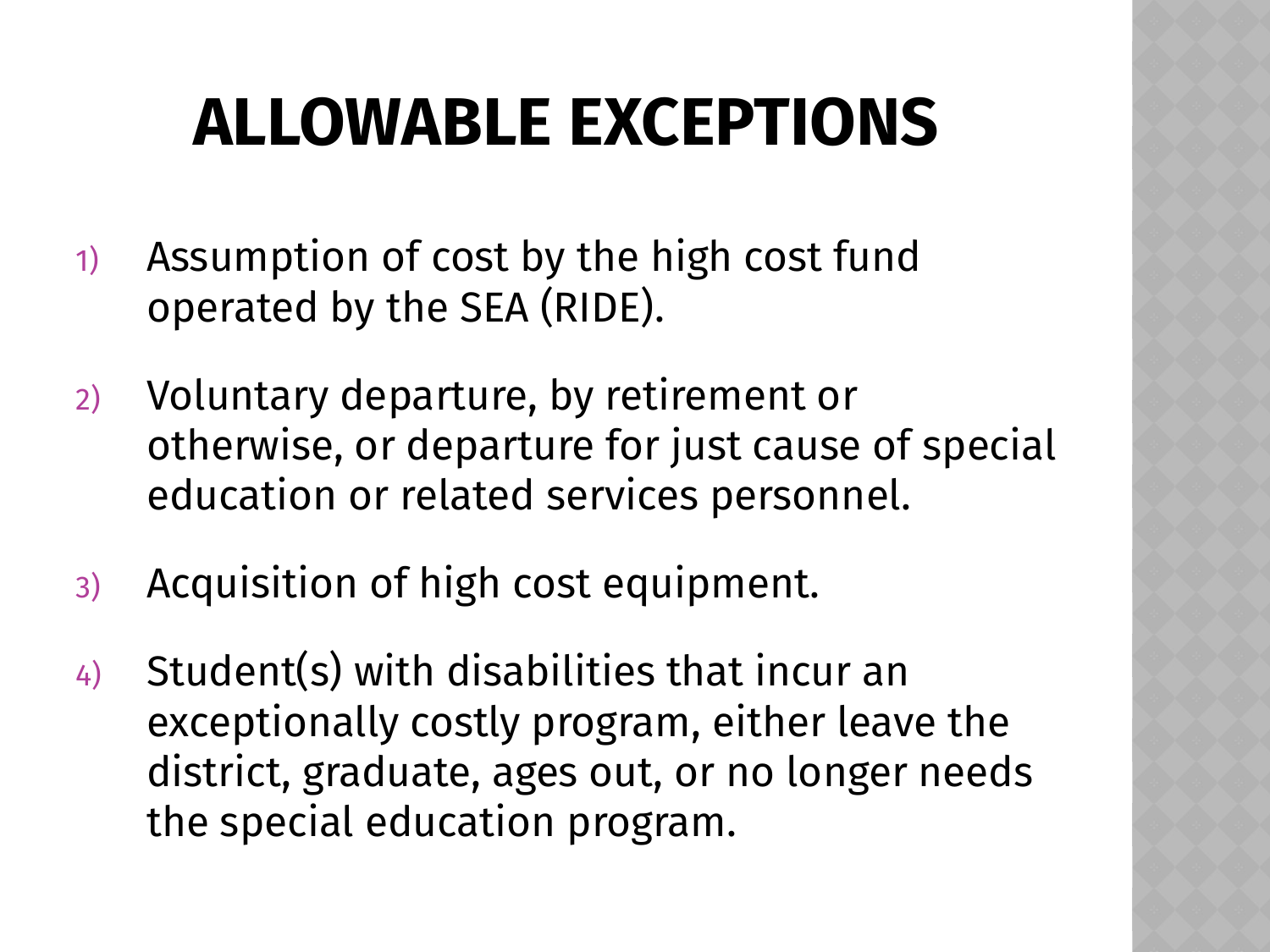

# Allowable exceptions
Assumption of cost by the high cost fund operated by the SEA (RIDE).

Voluntary departure, by retirement or otherwise, or departure for just cause of special education or related services personnel.

Acquisition of high cost equipment.

Student(s) with disabilities that incur an exceptionally costly program, either leave the district, graduate, ages out, or no longer needs the special education program.